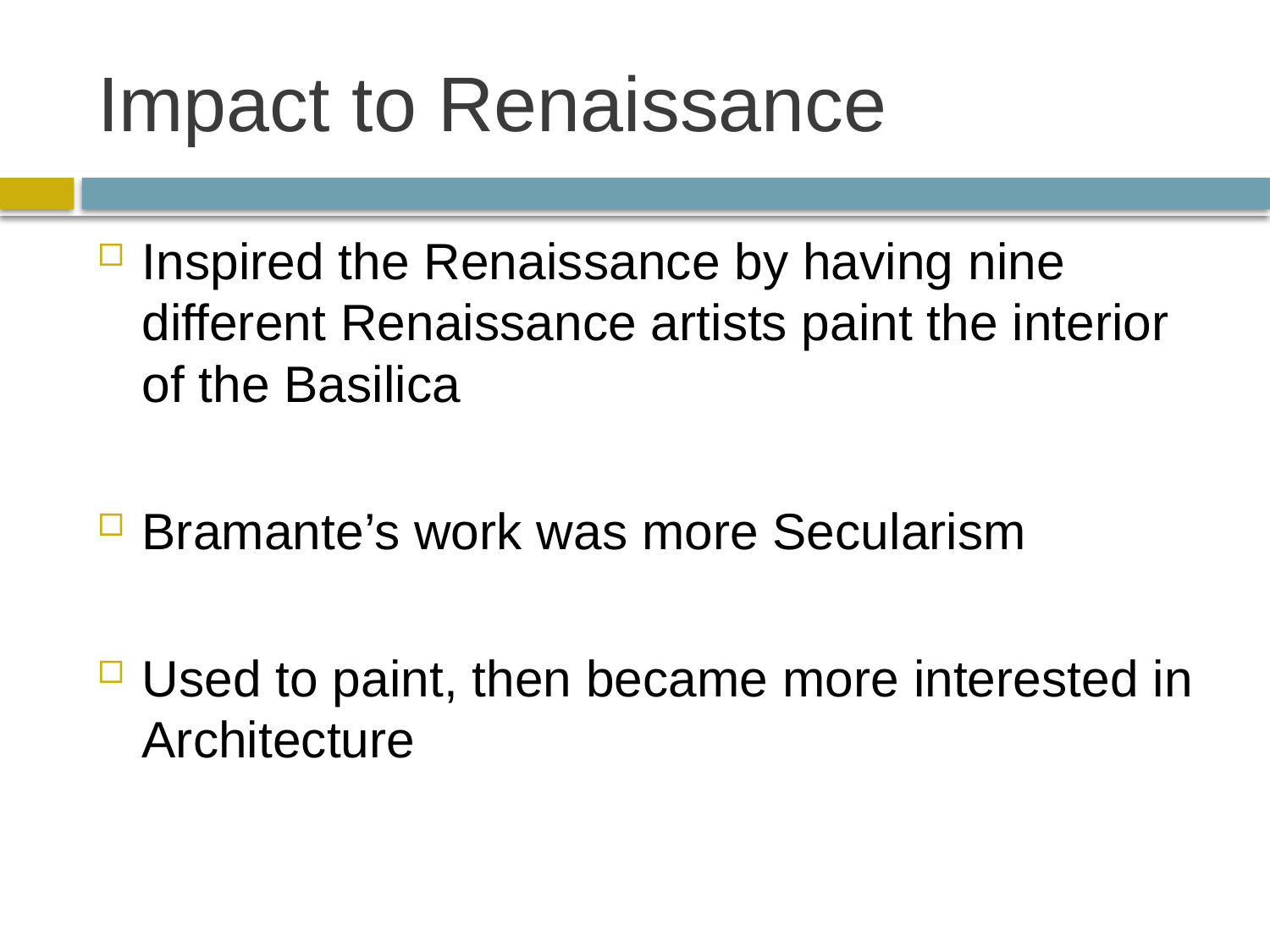

# Impact to Renaissance
Inspired the Renaissance by having nine different Renaissance artists paint the interior of the Basilica

Bramante’s work was more Secularism

Used to paint, then became more interested in Architecture